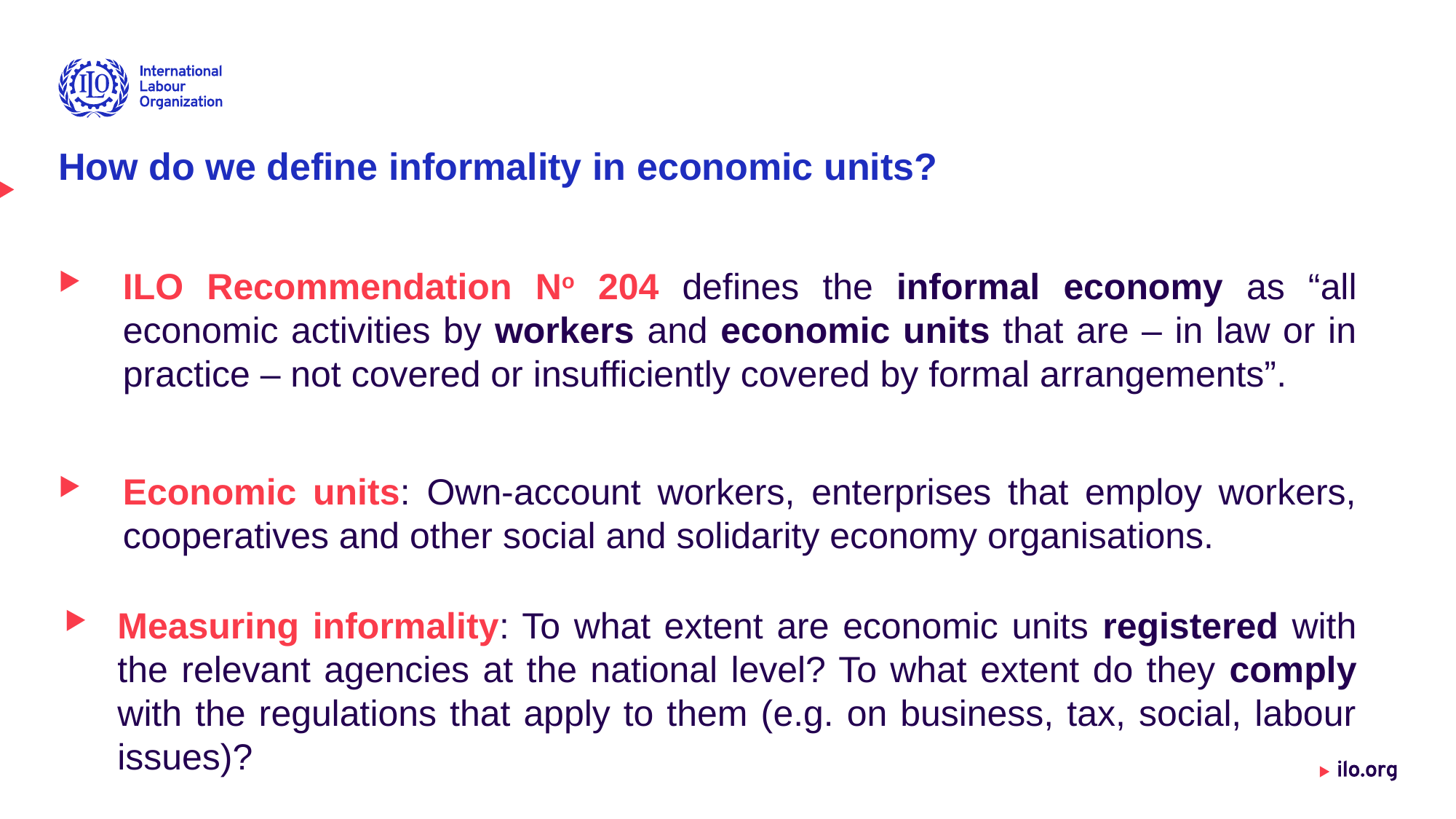

# How do we define informality in economic units?
ILO Recommendation No 204 defines the informal economy as “all economic activities by workers and economic units that are – in law or in practice – not covered or insufficiently covered by formal arrangements”.

Economic units: Own-account workers, enterprises that employ workers, cooperatives and other social and solidarity economy organisations.

Measuring informality: To what extent are economic units registered with the relevant agencies at the national level? To what extent do they comply with the regulations that apply to them (e.g. on business, tax, social, labour issues)?
Date: Monday / 01 / October / 2019